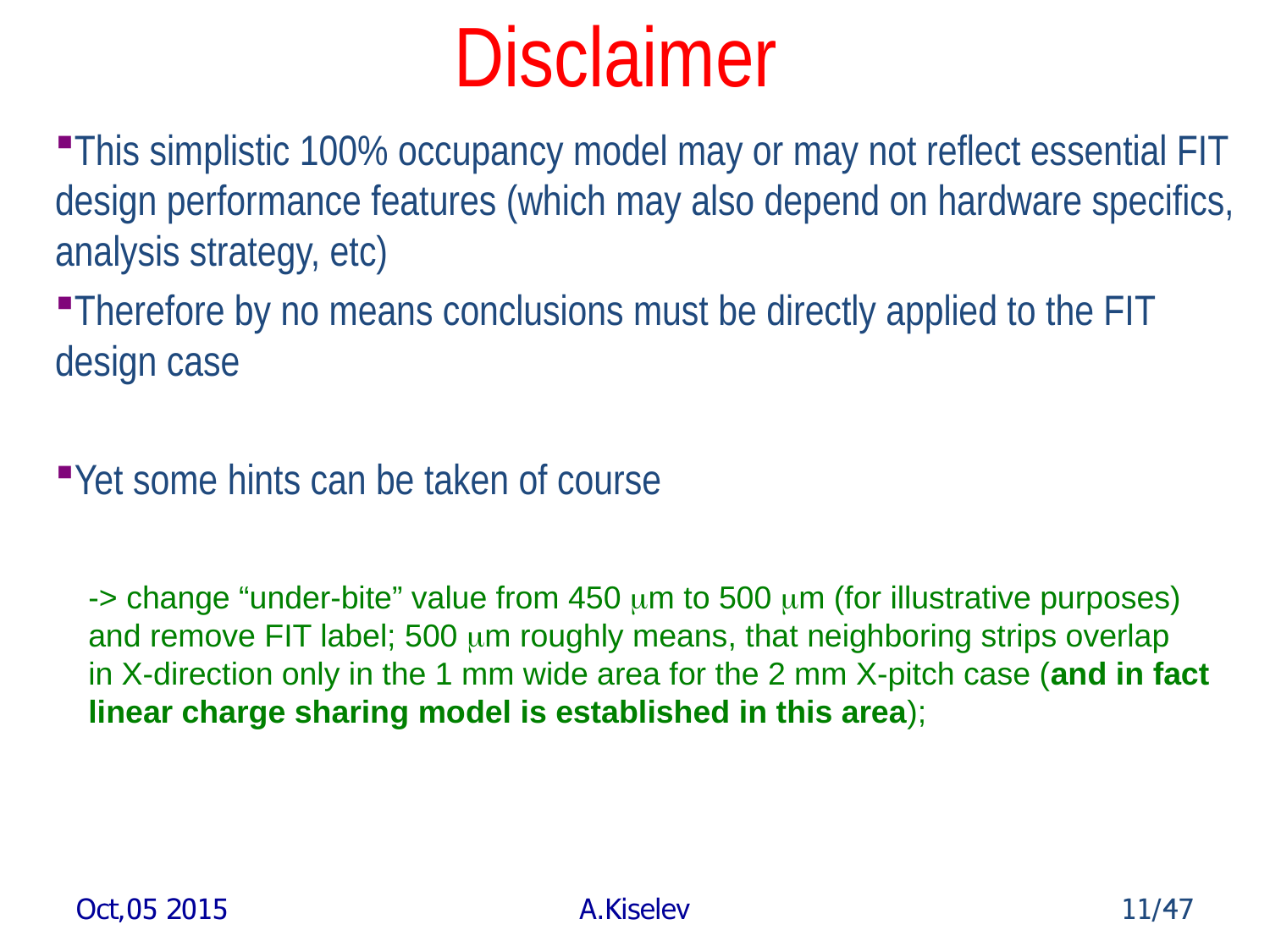

# Disclaimer
This simplistic 100% occupancy model may or may not reflect essential FIT design performance features (which may also depend on hardware specifics, analysis strategy, etc)
Therefore by no means conclusions must be directly applied to the FIT design case

Yet some hints can be taken of course
-> change “under-bite” value from 450 μm to 500 μm (for illustrative purposes)
and remove FIT label; 500 μm roughly means, that neighboring strips overlap
in X-direction only in the 1 mm wide area for the 2 mm X-pitch case (and in fact
linear charge sharing model is established in this area);
Oct,05 2015
A.Kiselev
11/47